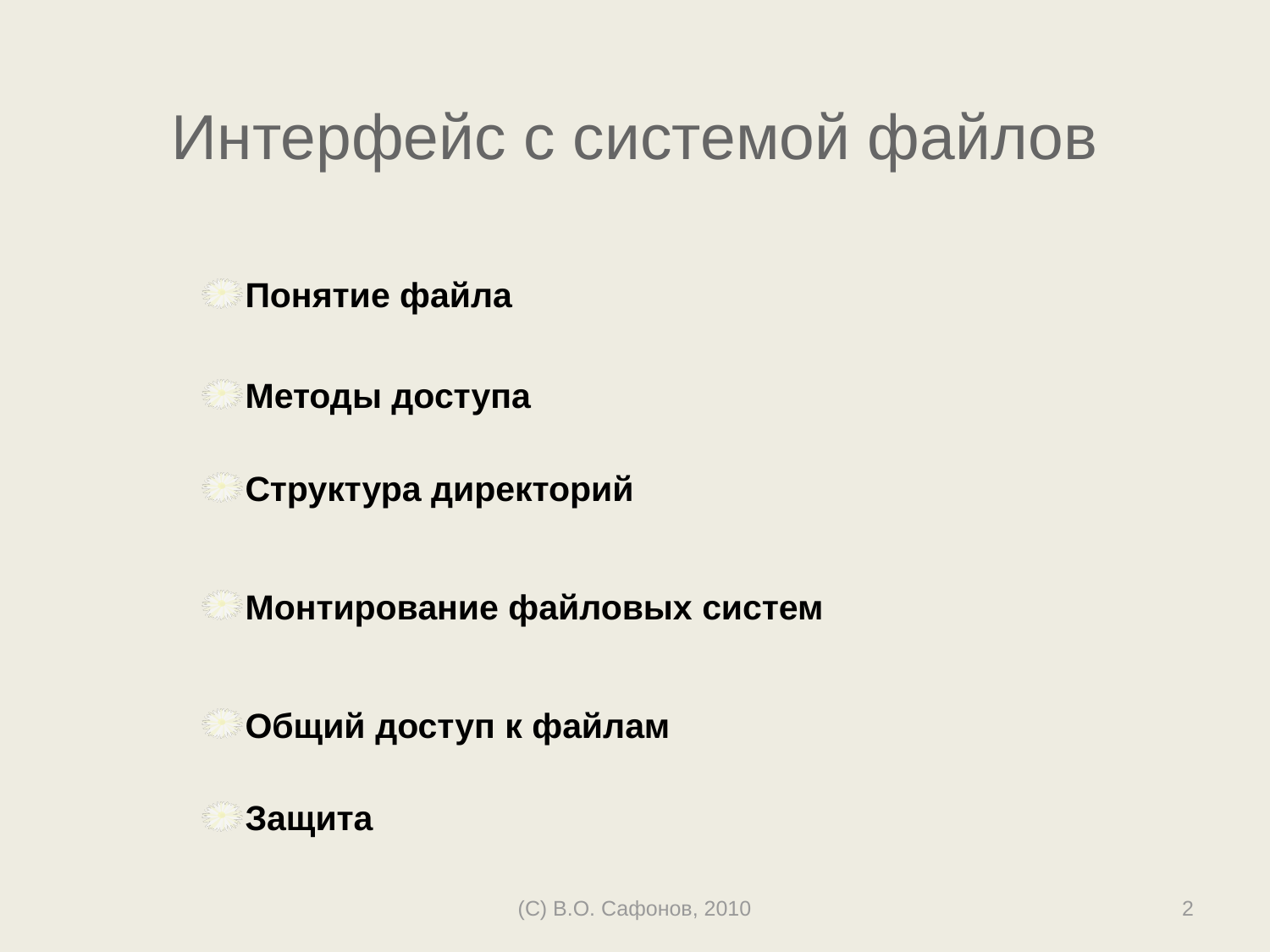

# Интерфейс с системой файлов
Понятие файла
Методы доступа
Структура директорий

Монтирование файловых систем

Общий доступ к файлам
Защита

(C) В.О. Сафонов, 2010
2